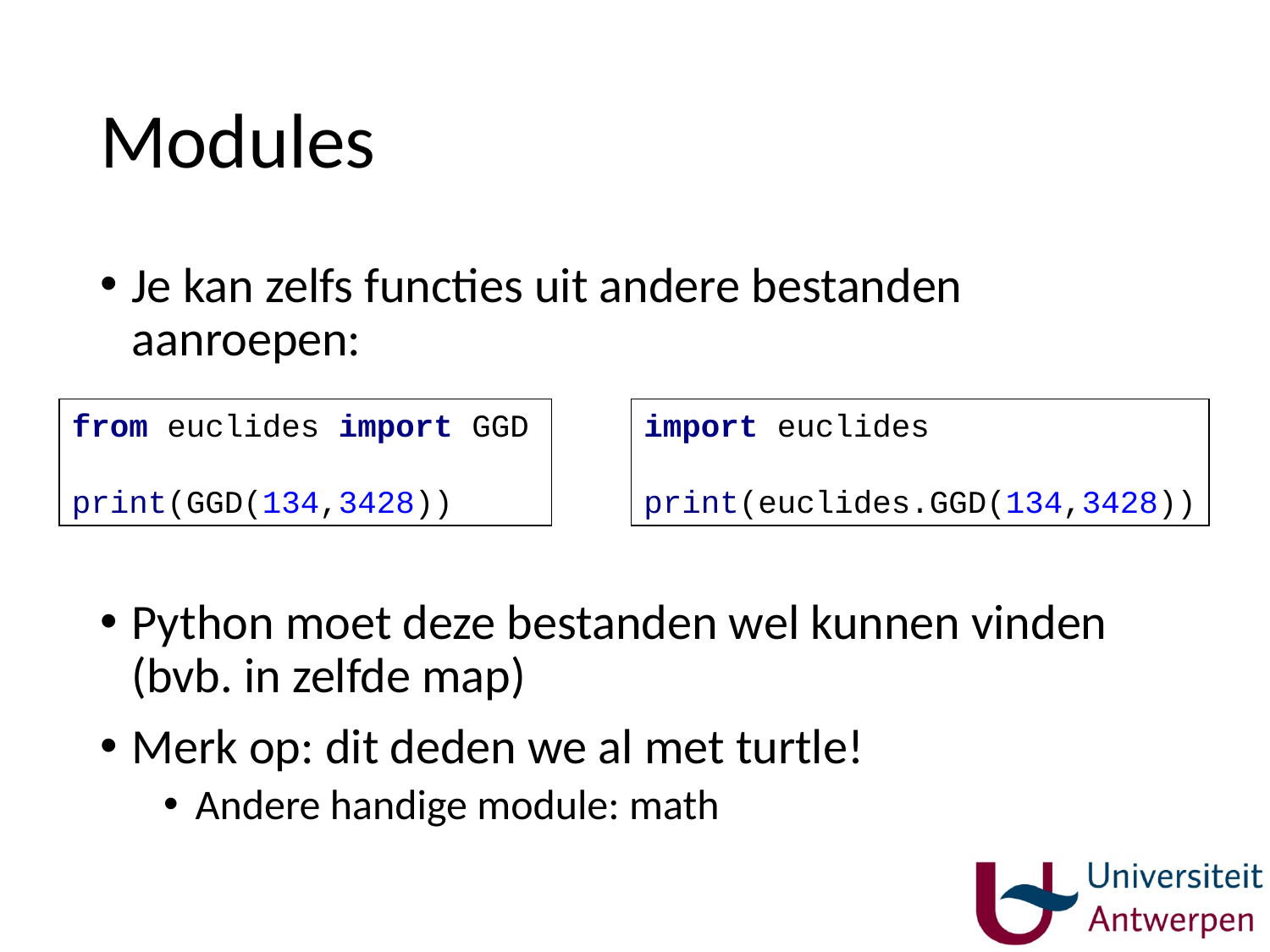

# Modules
Je kan zelfs functies uit andere bestanden aanroepen:

Python moet deze bestanden wel kunnen vinden (bvb. in zelfde map)
Merk op: dit deden we al met turtle!
Andere handige module: math
from euclides import GGD
print(GGD(134,3428))
import euclides
print(euclides.GGD(134,3428))